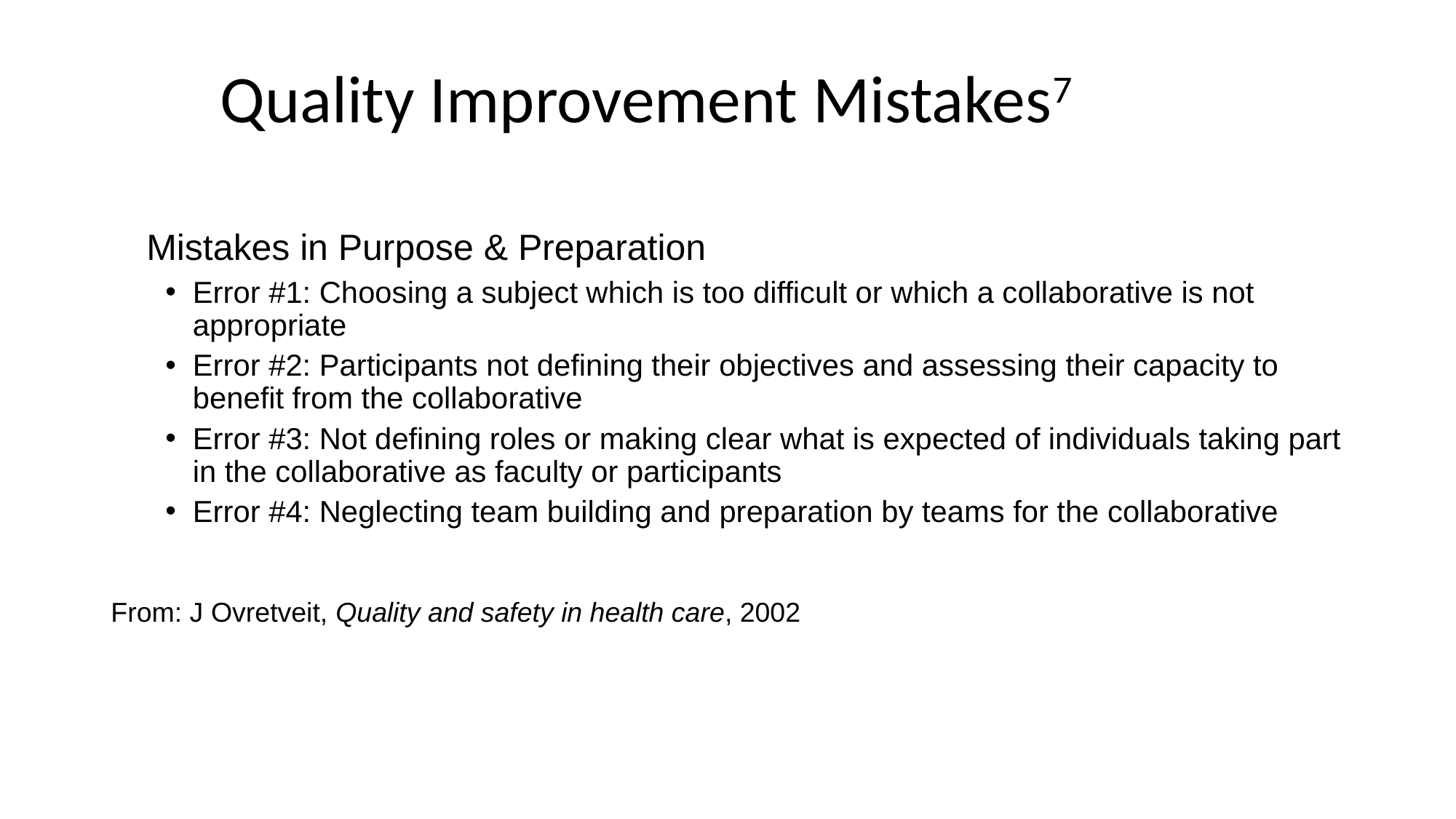

Mistakes in Purpose & Preparation
Error #1: Choosing a subject which is too difficult or which a collaborative is not appropriate
Error #2: Participants not defining their objectives and assessing their capacity to benefit from the collaborative
Error #3: Not defining roles or making clear what is expected of individuals taking part in the collaborative as faculty or participants
Error #4: Neglecting team building and preparation by teams for the collaborative

From: J Ovretveit, Quality and safety in health care, 2002

Quality Improvement Mistakes7